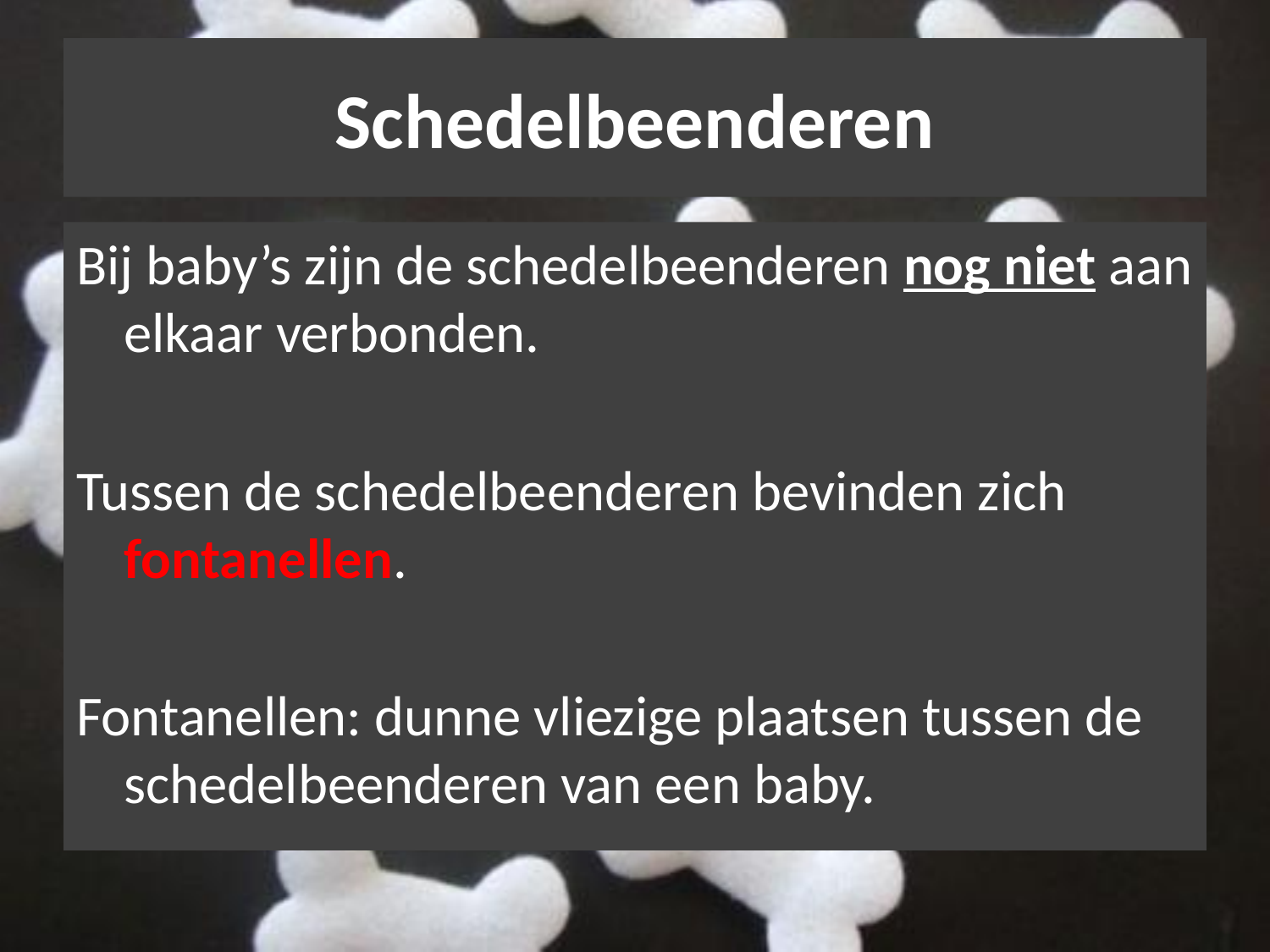

# Schedelbeenderen
Bij baby’s zijn de schedelbeenderen nog niet aan elkaar verbonden.

Tussen de schedelbeenderen bevinden zich fontanellen.

Fontanellen: dunne vliezige plaatsen tussen de schedelbeenderen van een baby.